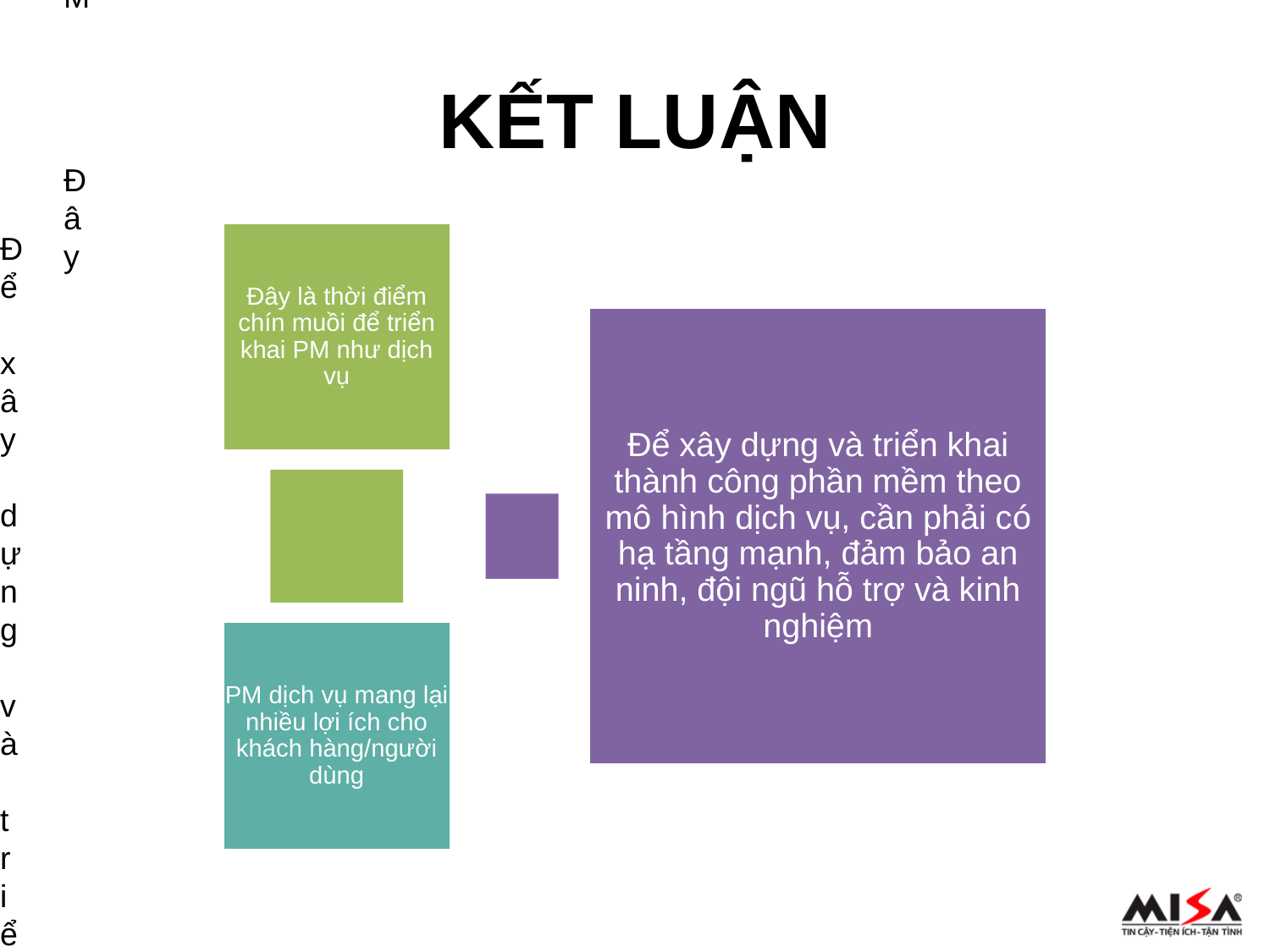

PM

KẾT LUẬN
Đây

Để xây dựng và triển khai
Đây là thời điểm chín muồi để triển khai PM như dịch vụ
Để xây dựng và triển khai thành công phần mềm theo mô hình dịch vụ, cần phải có hạ tầng mạnh, đảm bảo an ninh, đội ngũ hỗ trợ và kinh nghiệm

PM dịch vụ mang lại nhiều lợi ích cho khách hàng/người dùng